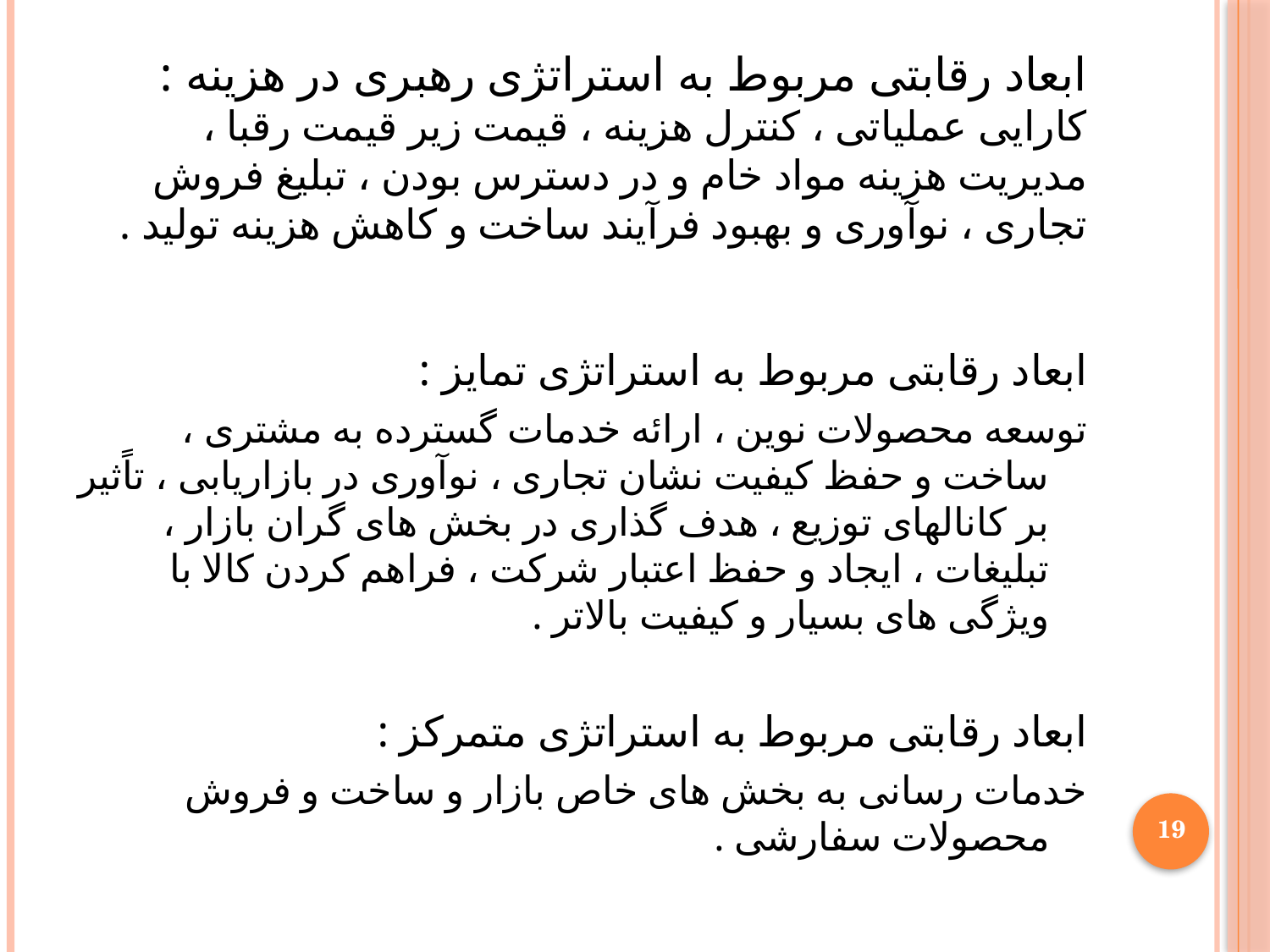

# ابعاد رقابتی مربوط به استراتژی رهبری در هزینه : کارایی عملیاتی ، کنترل هزینه ، قیمت زیر قیمت رقبا ، مدیریت هزینه مواد خام و در دسترس بودن ، تبلیغ فروش تجاری ، نوآوری و بهبود فرآیند ساخت و کاهش هزینه تولید .

ابعاد رقابتی مربوط به استراتژی تمایز :
توسعه محصولات نوین ، ارائه خدمات گسترده به مشتری ، ساخت و حفظ کیفیت نشان تجاری ، نوآوری در بازاریابی ، تاًثیر بر کانالهای توزیع ، هدف گذاری در بخش های گران بازار ، تبلیغات ، ایجاد و حفظ اعتبار شرکت ، فراهم کردن کالا با ویژگی های بسیار و کیفیت بالاتر .

ابعاد رقابتی مربوط به استراتژی متمرکز :
خدمات رسانی به بخش های خاص بازار و ساخت و فروش محصولات سفارشی .
19